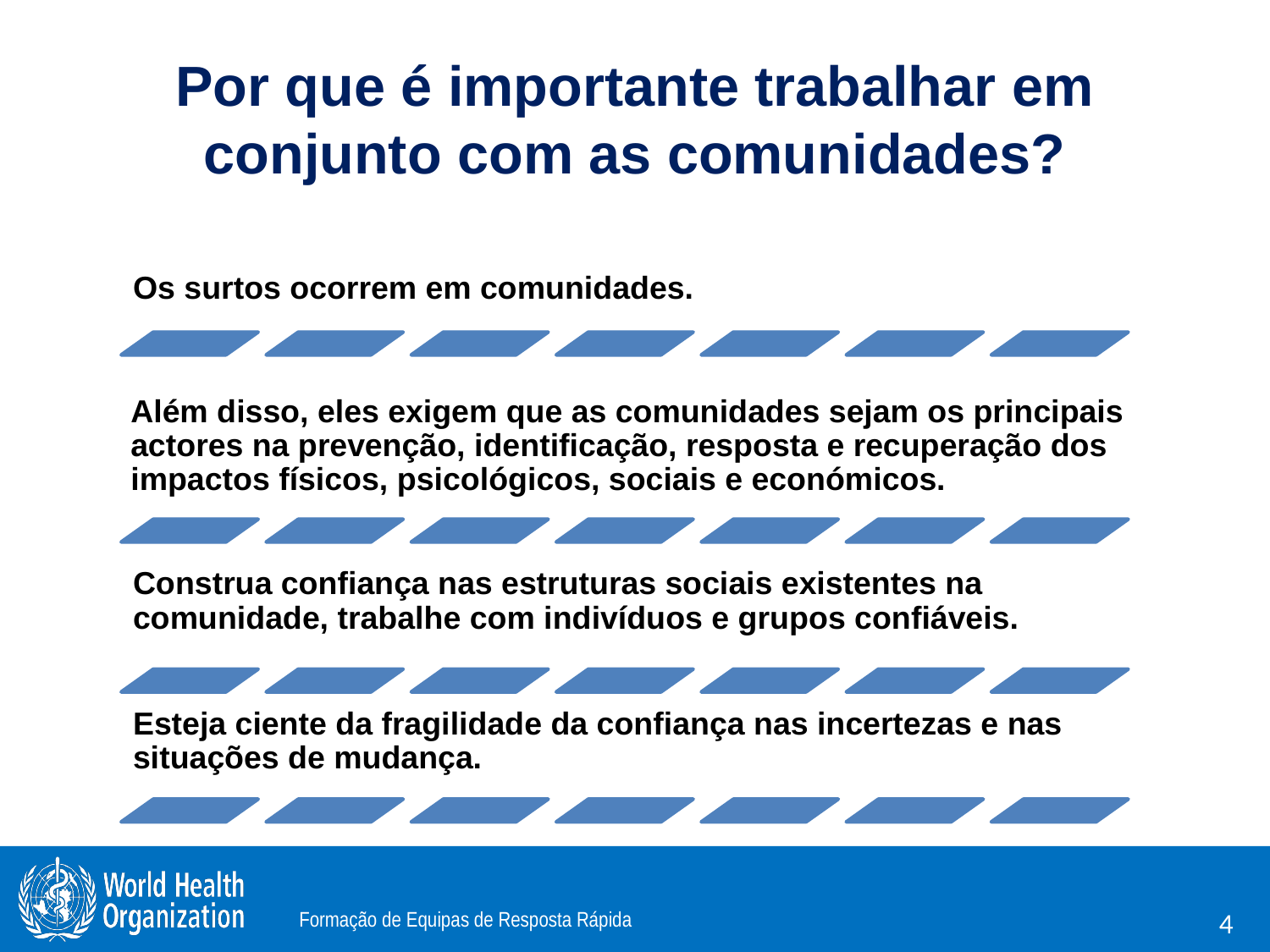

# Por que é importante trabalhar em conjunto com as comunidades?
Os surtos ocorrem em comunidades.
Além disso, eles exigem que as comunidades sejam os principais actores na prevenção, identificação, resposta e recuperação dos impactos físicos, psicológicos, sociais e económicos.
Construa confiança nas estruturas sociais existentes na comunidade, trabalhe com indivíduos e grupos confiáveis.
Esteja ciente da fragilidade da confiança nas incertezas e nas situações de mudança.